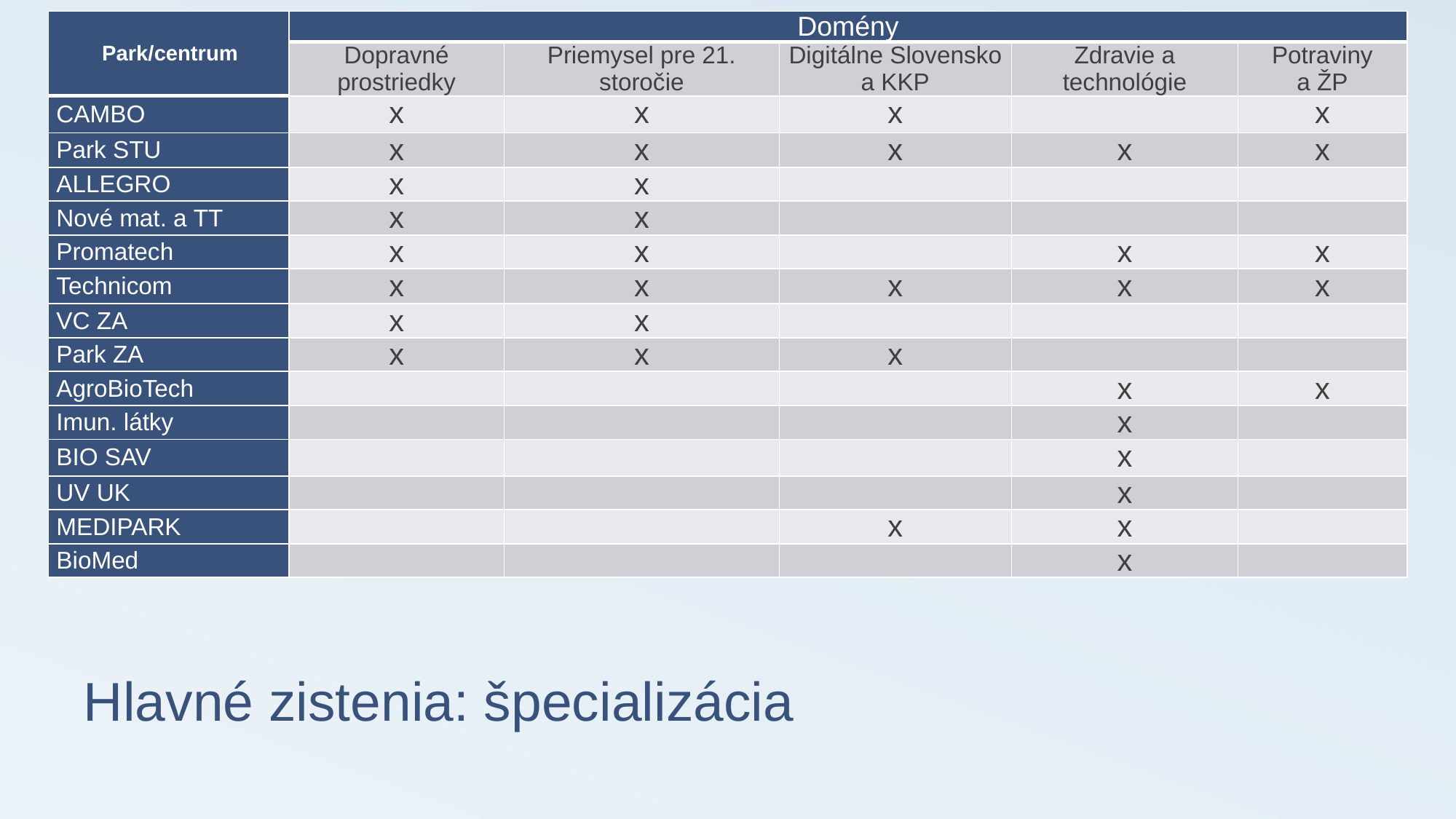

| Park/centrum | Domény |  |  |  |  |
| --- | --- | --- | --- | --- | --- |
|  | Dopravné prostriedky | Priemysel pre 21. storočie | Digitálne Slovensko a KKP | Zdravie a technológie | Potraviny a ŽP |
| CAMBO | x | x | x |  | x |
| Park STU | x | x | x | x | x |
| ALLEGRO | x | x |  |  |  |
| Nové mat. a TT | x | x |  |  |  |
| Promatech | x | x |  | x | x |
| Technicom | x | x | x | x | x |
| VC ZA | x | x |  |  |  |
| Park ZA | x | x | x |  |  |
| AgroBioTech |  |  |  | x | x |
| Imun. látky |  |  |  | x |  |
| BIO SAV |  |  |  | x |  |
| UV UK |  |  |  | x |  |
| MEDIPARK |  |  | x | x |  |
| BioMed |  |  |  | x |  |
# Hlavné zistenia: špecializácia